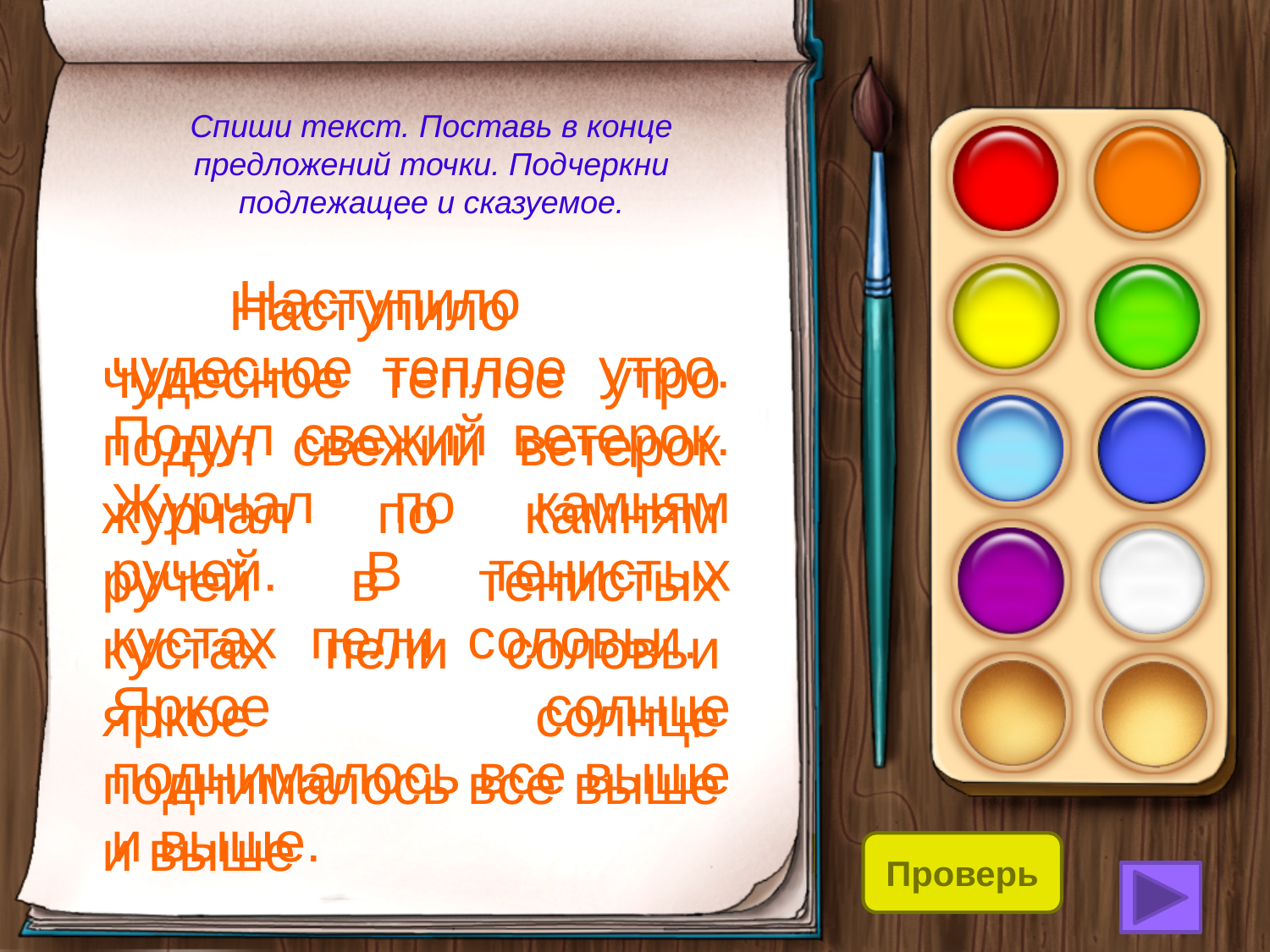

Спиши текст. Поставь в конце предложений точки. Подчеркни подлежащее и сказуемое.
	Наступило чудесное теплое утро. Подул свежий ветерок. Журчал по камням ручей. В тенистых кустах пели соловьи.  Яркое солнце поднималось все выше и выше.
	Наступило чудесное теплое утро подул свежий ветерок журчал по камням ручей в тенистых кустах пели соловьи яркое солнце поднималось все выше и выше
Проверь